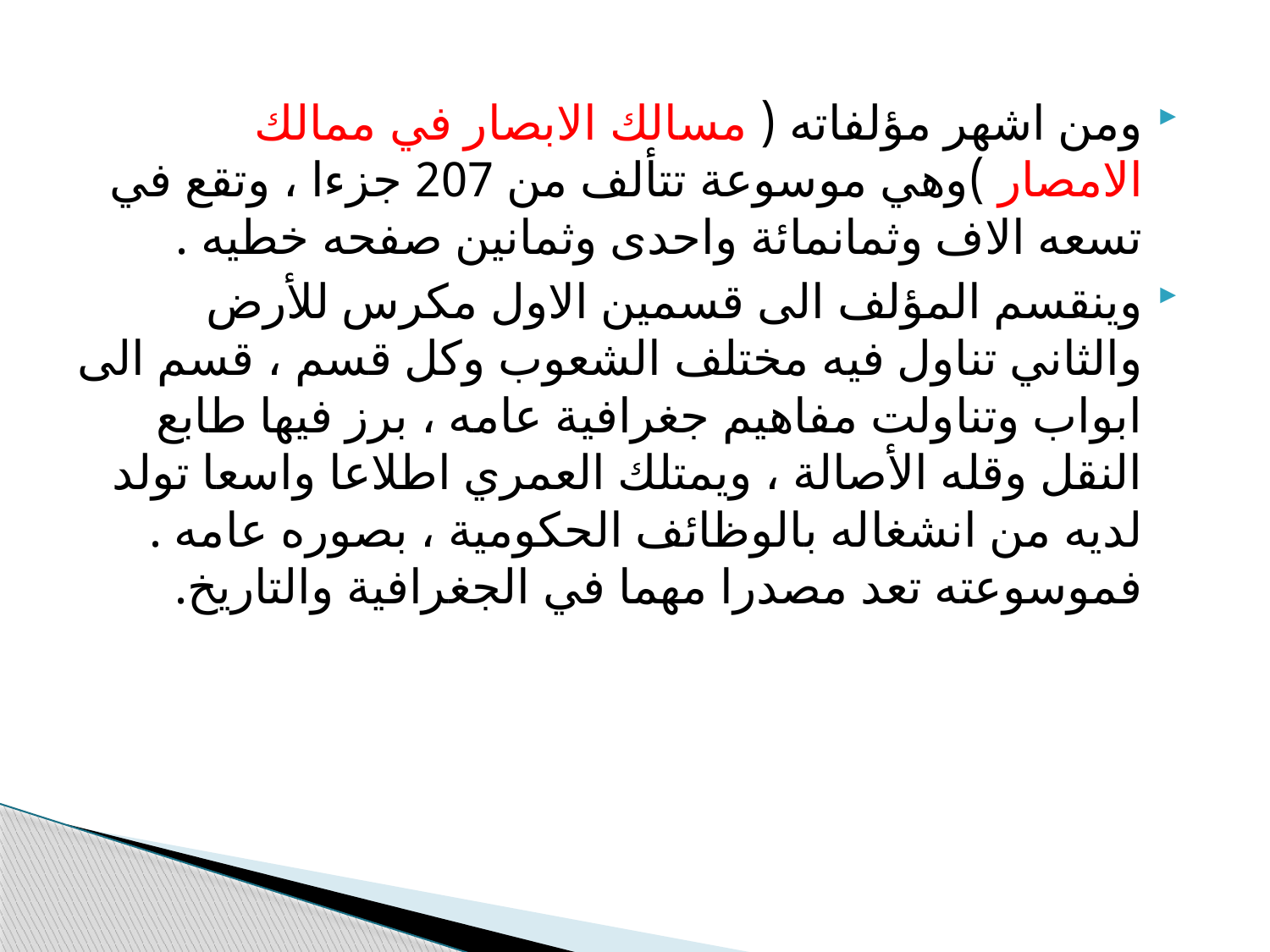

ومن اشهر مؤلفاته ( مسالك الابصار في ممالك الامصار )وهي موسوعة تتألف من 207 جزءا ، وتقع في تسعه الاف وثمانمائة واحدى وثمانين صفحه خطيه .
وينقسم المؤلف الى قسمين الاول مكرس للأرض والثاني تناول فيه مختلف الشعوب وكل قسم ، قسم الى ابواب وتناولت مفاهيم جغرافية عامه ، برز فيها طابع النقل وقله الأصالة ، ويمتلك العمري اطلاعا واسعا تولد لديه من انشغاله بالوظائف الحكومية ، بصوره عامه . فموسوعته تعد مصدرا مهما في الجغرافية والتاريخ.